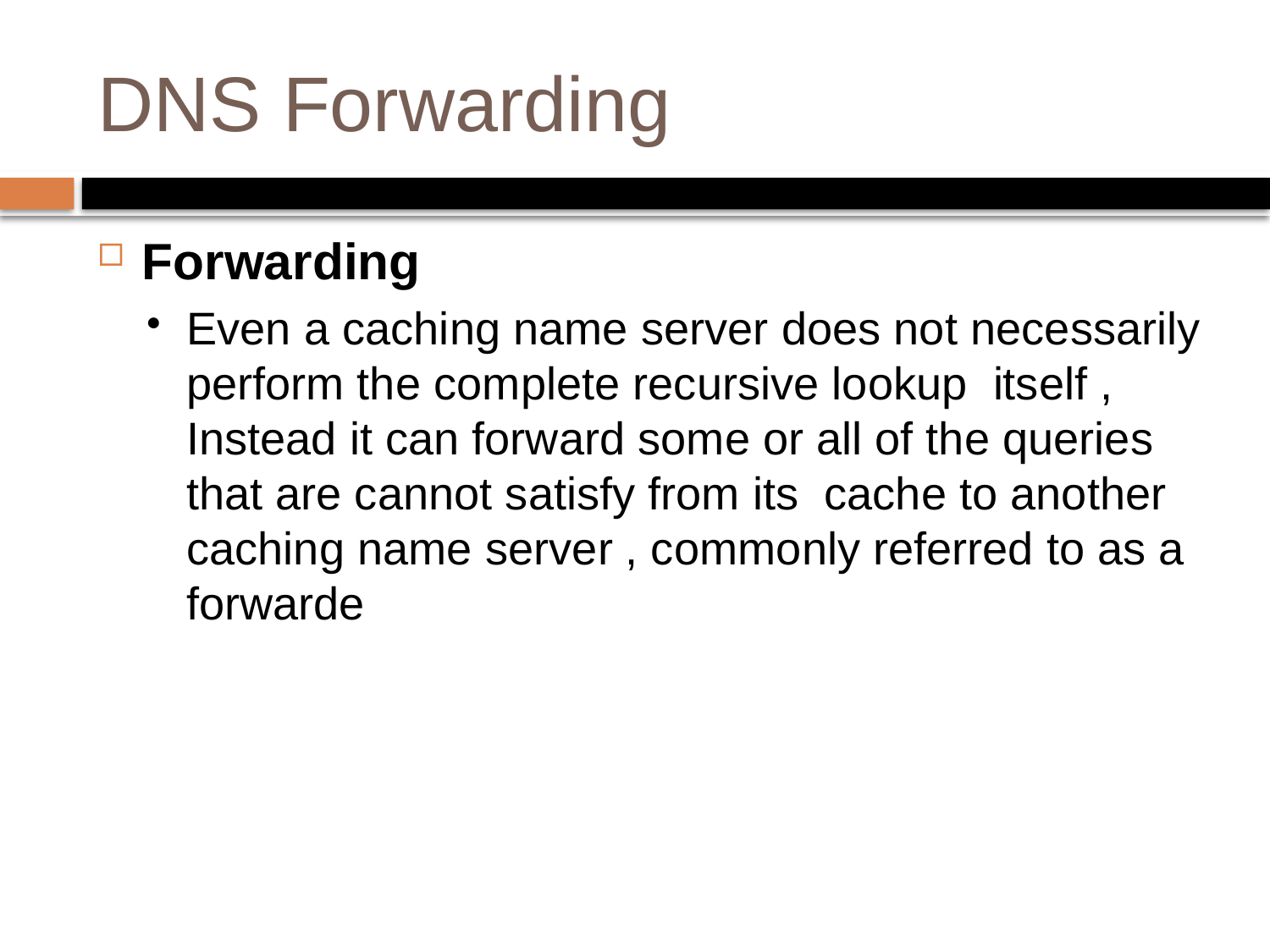

# DNS Forwarding
Forwarding
Even a caching name server does not necessarily perform the complete recursive lookup  itself , Instead it can forward some or all of the queries that are cannot satisfy from its  cache to another caching name server , commonly referred to as a forwarde